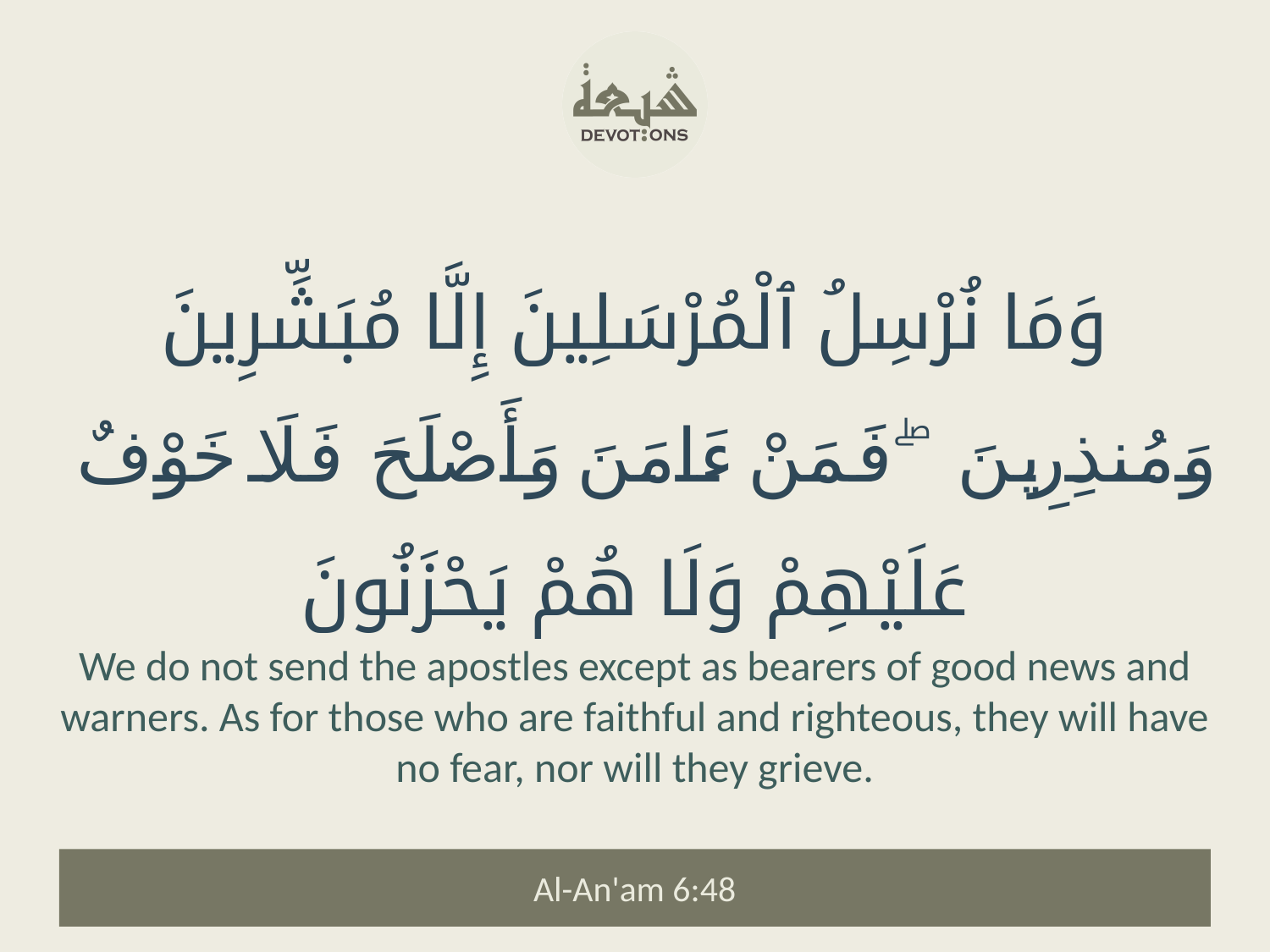

وَمَا نُرْسِلُ ٱلْمُرْسَلِينَ إِلَّا مُبَشِّرِينَ وَمُنذِرِينَ ۖ فَمَنْ ءَامَنَ وَأَصْلَحَ فَلَا خَوْفٌ عَلَيْهِمْ وَلَا هُمْ يَحْزَنُونَ
We do not send the apostles except as bearers of good news and warners. As for those who are faithful and righteous, they will have no fear, nor will they grieve.
Al-An'am 6:48